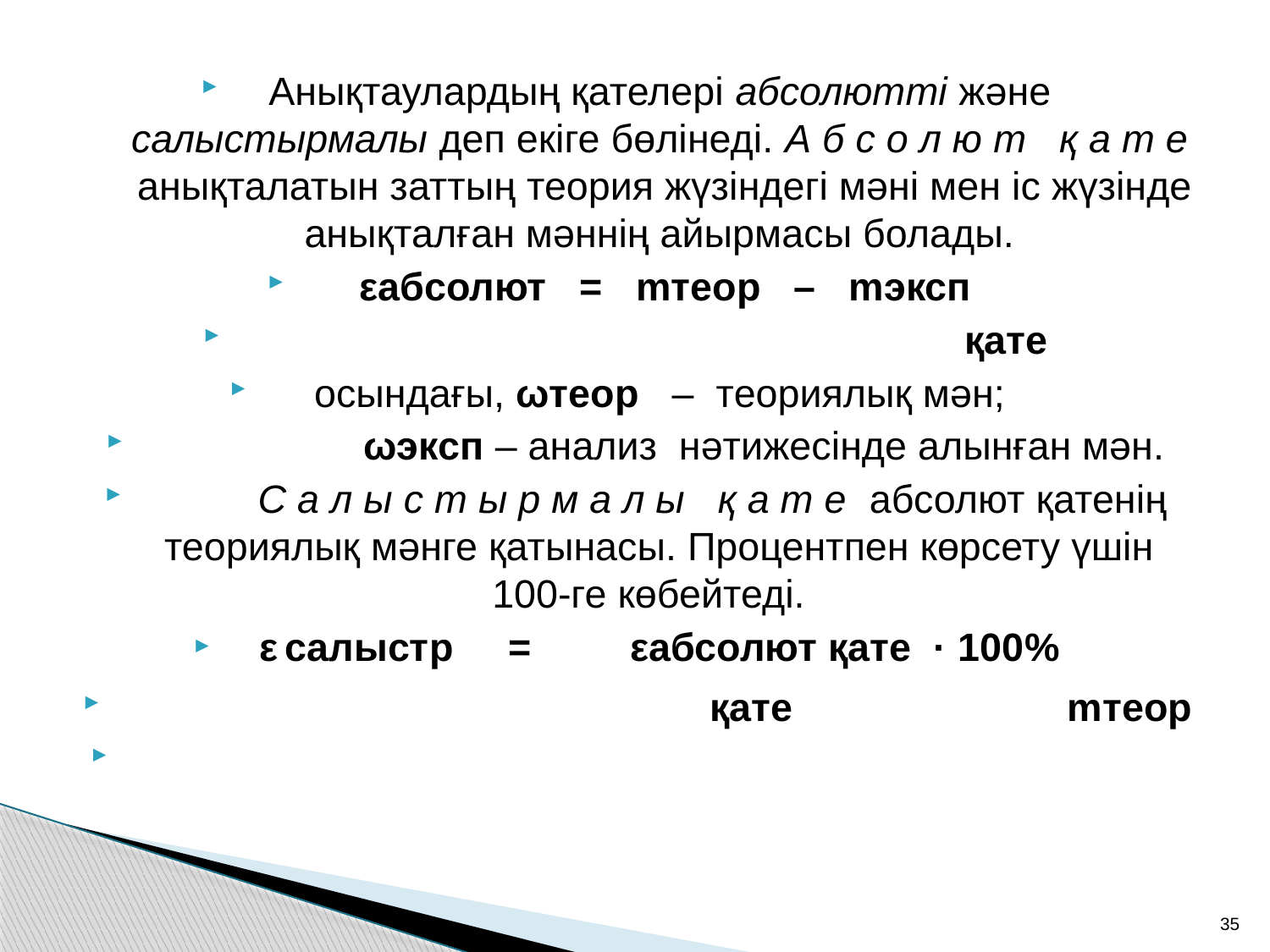

Анықтаулардың қателері абсолютті және салыстырмалы деп екіге бөлінеді. А б с о л ю т   қ а т е  анықталатын заттың теория жүзіндегі мәні мен іс жүзінде анықталған мәннің айырмасы болады.
 εабсолют   =   mтеор   –   mэксп
                                                               қате
 осындағы, ωтеор   –  теориялық мән;
                   ωэксп – анализ  нәтижесінде алынған мән.
	С а л ы с т ы р м а л ы   қ а т е  абсолют қатенің теориялық мәнге қатынасы. Процентпен көрсету үшін 100-ге көбейтеді.
ε салыстр     =         εабсолют қате  · 100%
                                                     қате                         mтеор

35